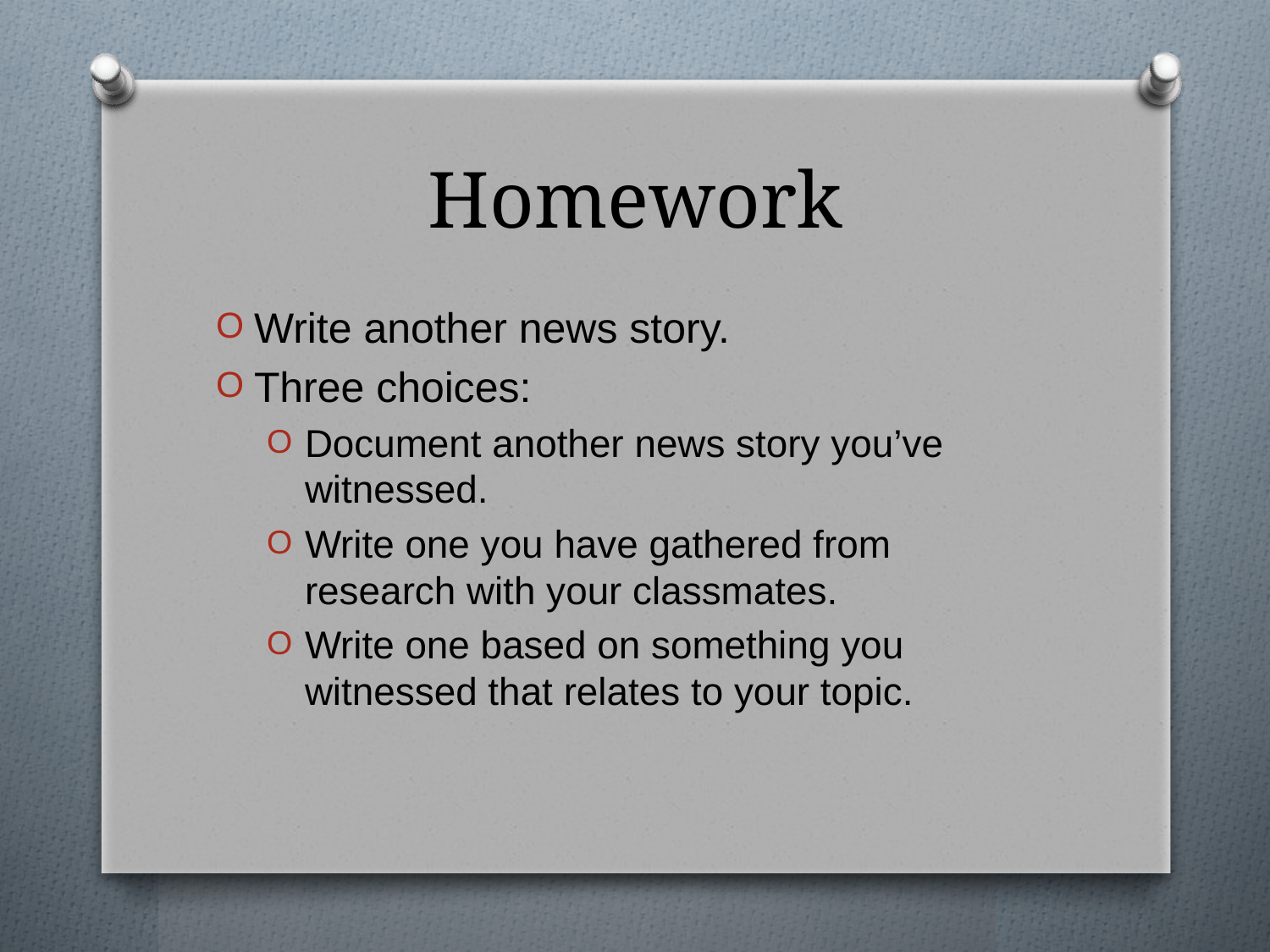

# Homework
Write another news story.
Three choices:
Document another news story you’ve witnessed.
Write one you have gathered from research with your classmates.
Write one based on something you witnessed that relates to your topic.